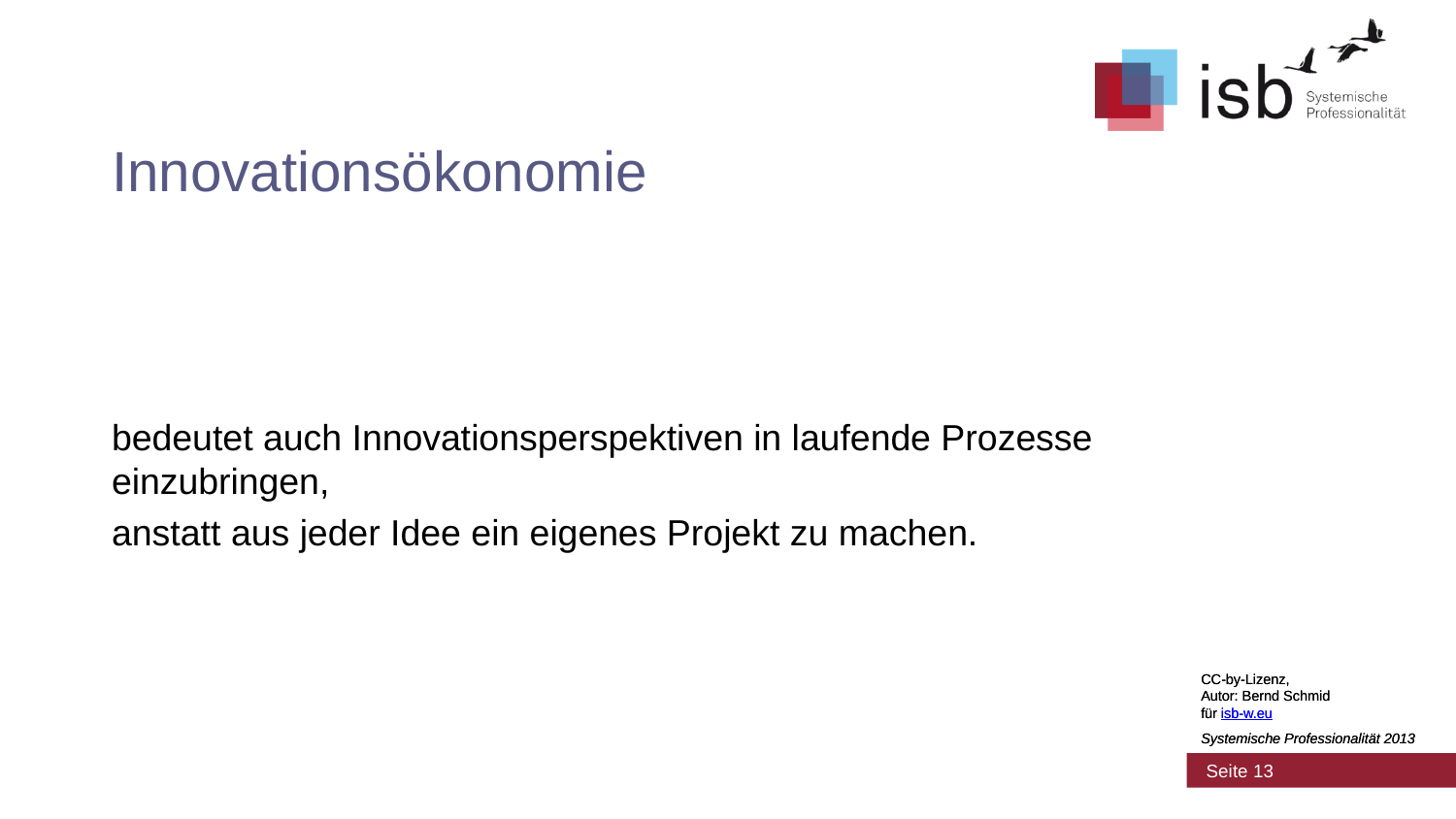

# Innovationsökonomie
bedeutet auch Innovationsperspektiven in laufende Prozesse einzubringen,
anstatt aus jeder Idee ein eigenes Projekt zu machen.

CC-by-Lizenz,
Autor: Bernd Schmid
für isb-w.eu
Systemische Professionalität 2013
 Seite 13